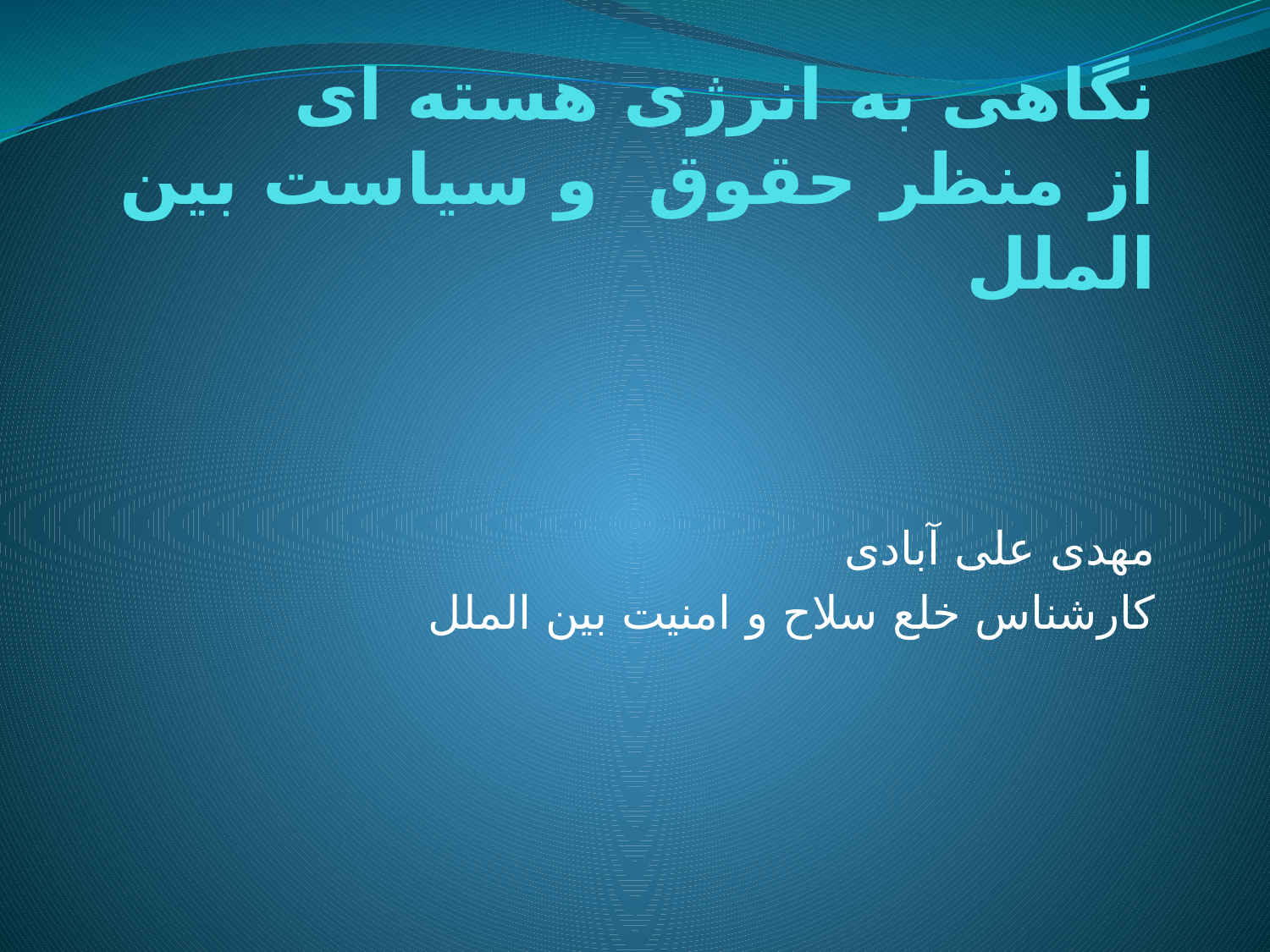

# نگاهی به انرژی هسته ای از منظر حقوق  و سیاست بين الملل

مهدی علی آبادی
کارشناس خلع سلاح و امنیت بین الملل